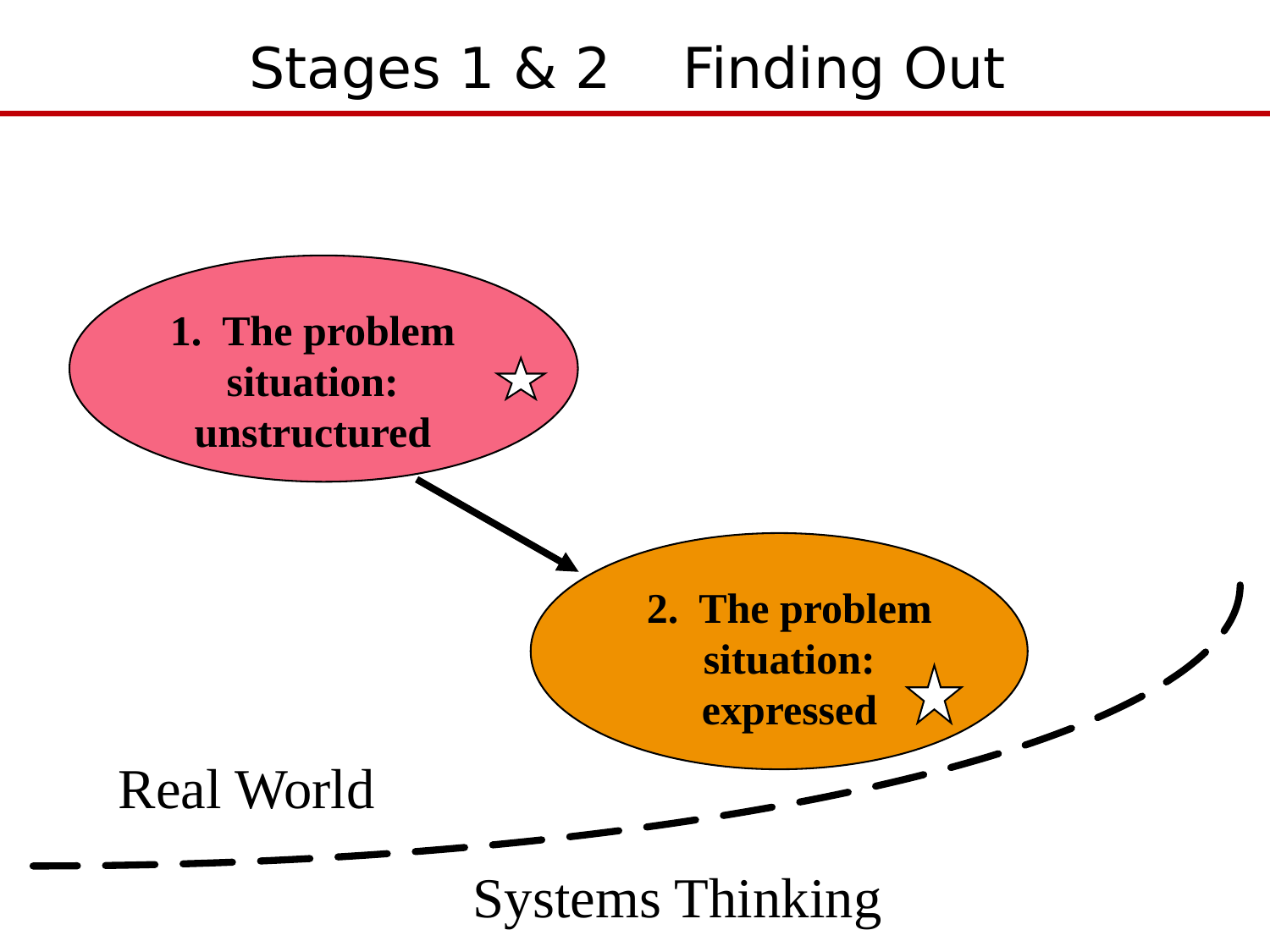

# Stages 1 & 2    Finding Out

1.  The problem
situation:
unstructured

2.  The problem
situation:
expressed

Real World
Systems Thinking